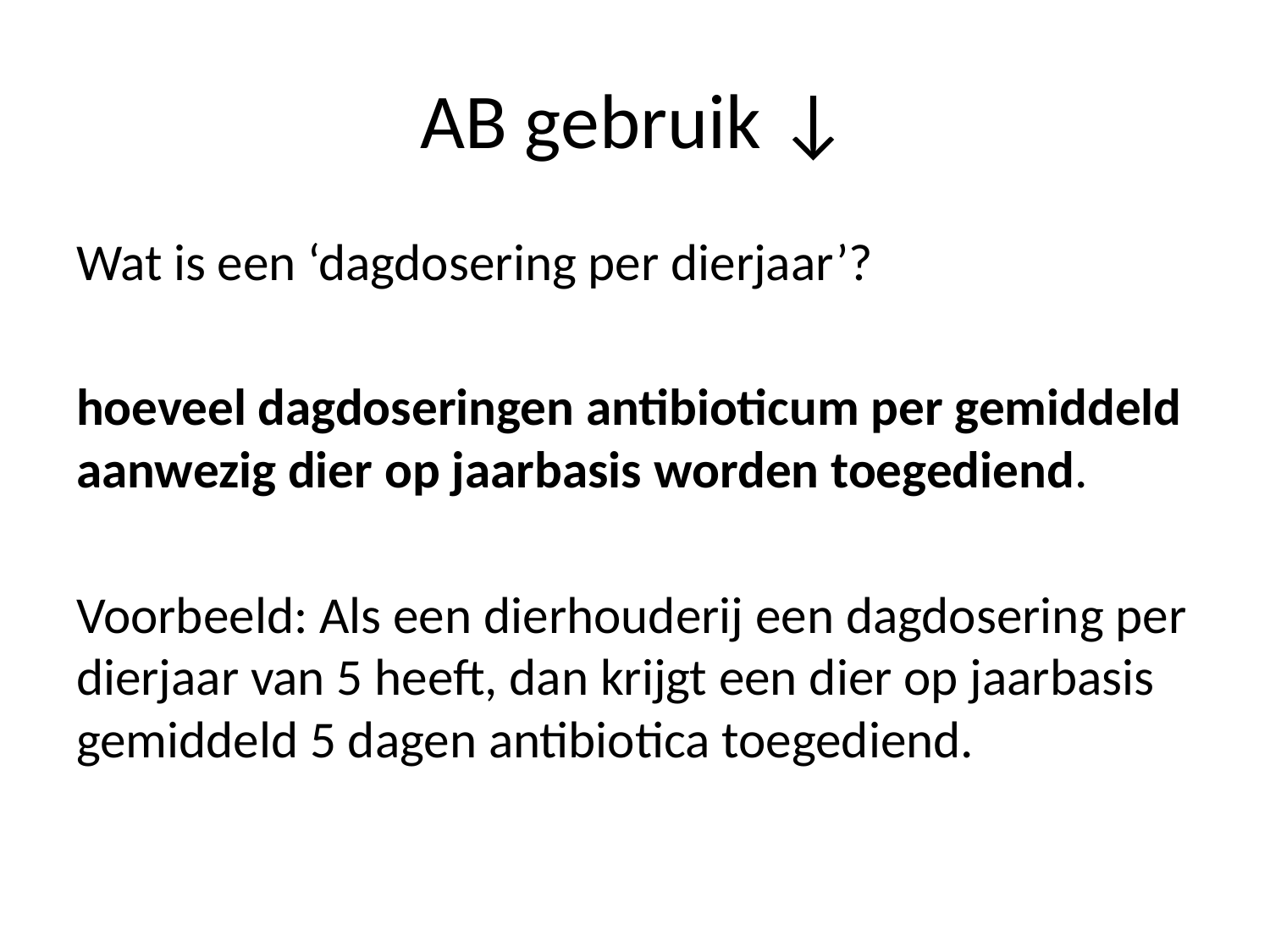

# AB gebruik ↓
Wat is een ‘dagdosering per dierjaar’?

hoeveel dagdoseringen antibioticum per gemiddeld aanwezig dier op jaarbasis worden toegediend.

Voorbeeld: Als een dierhouderij een dagdosering per dierjaar van 5 heeft, dan krijgt een dier op jaarbasis gemiddeld 5 dagen antibiotica toegediend.